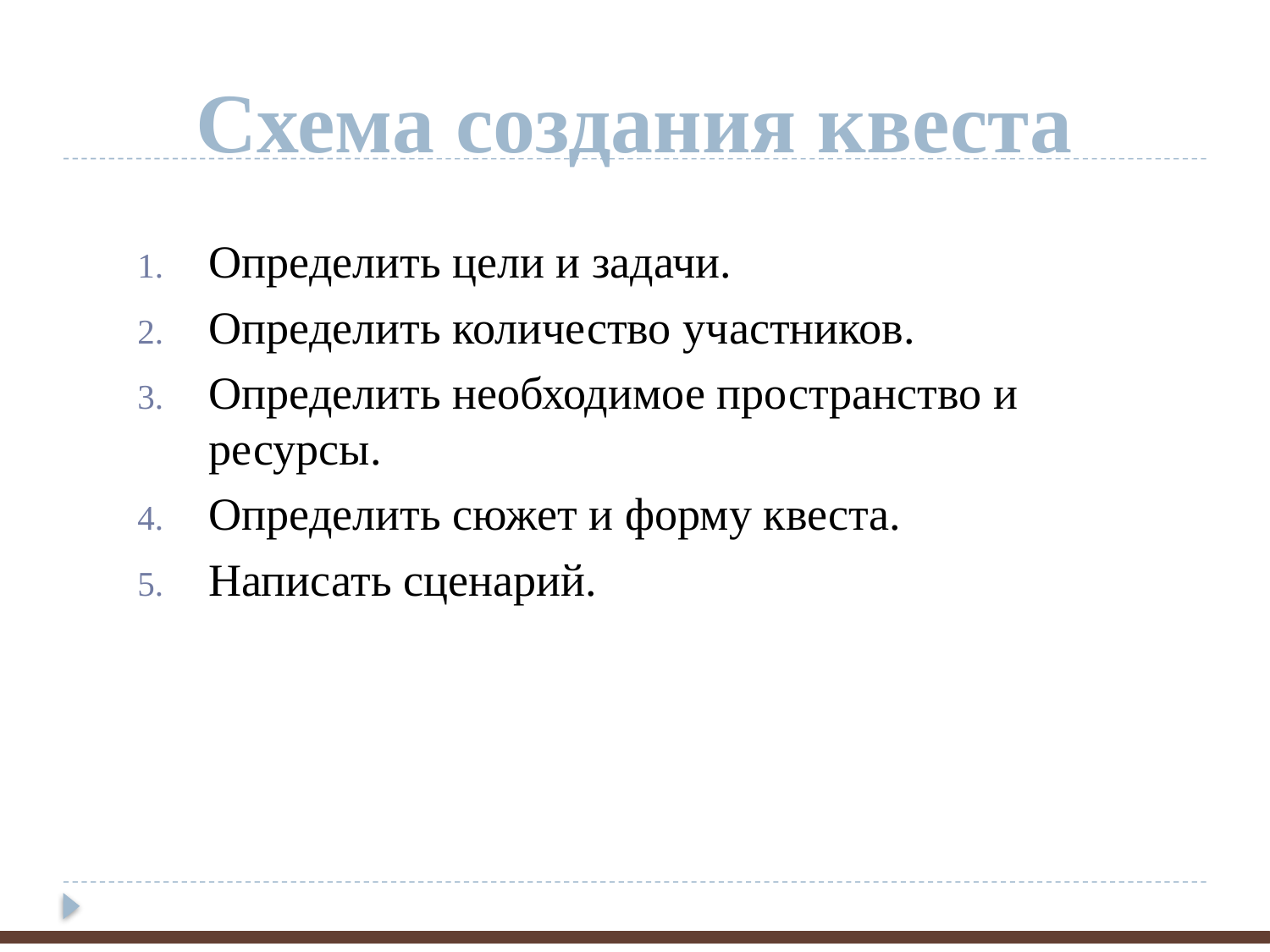

# Схема создания квеста
Определить цели и задачи.
Определить количество участников.
Определить необходимое пространство и ресурсы.
Определить сюжет и форму квеста.
Написать сценарий.